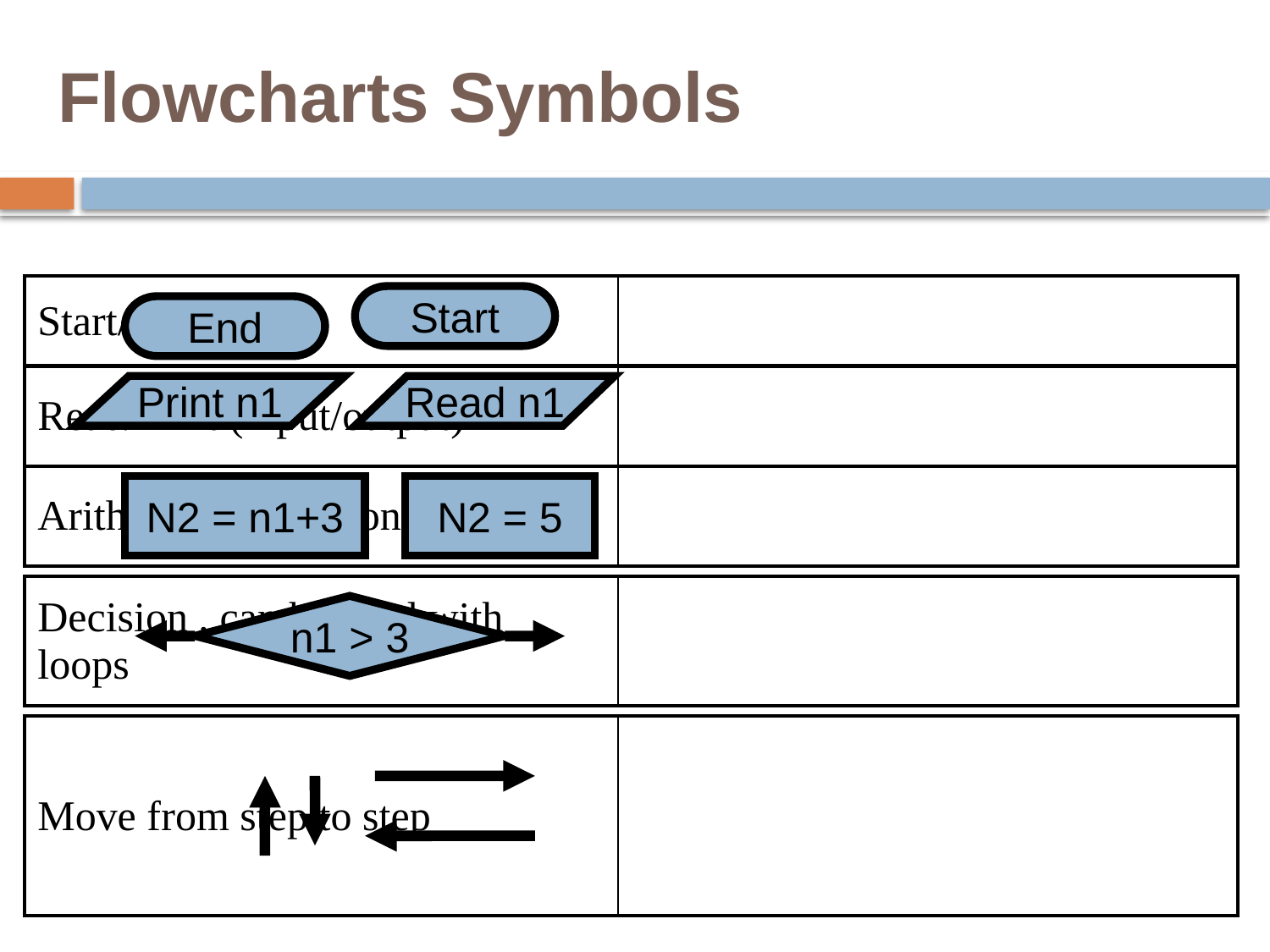

# Flowcharts Symbols
| Start/End |  |
| --- | --- |
Start
7
End
| Read/Print (input/output) |  |
| --- | --- |
Print n1
Read n1
| Arithmetic Operations (process) |  |
| --- | --- |
N2 = n1+3
N2 = 5
| Decision , can be used with loops |  |
| --- | --- |
n1 > 3

| Move from step to step |  |
| --- | --- |